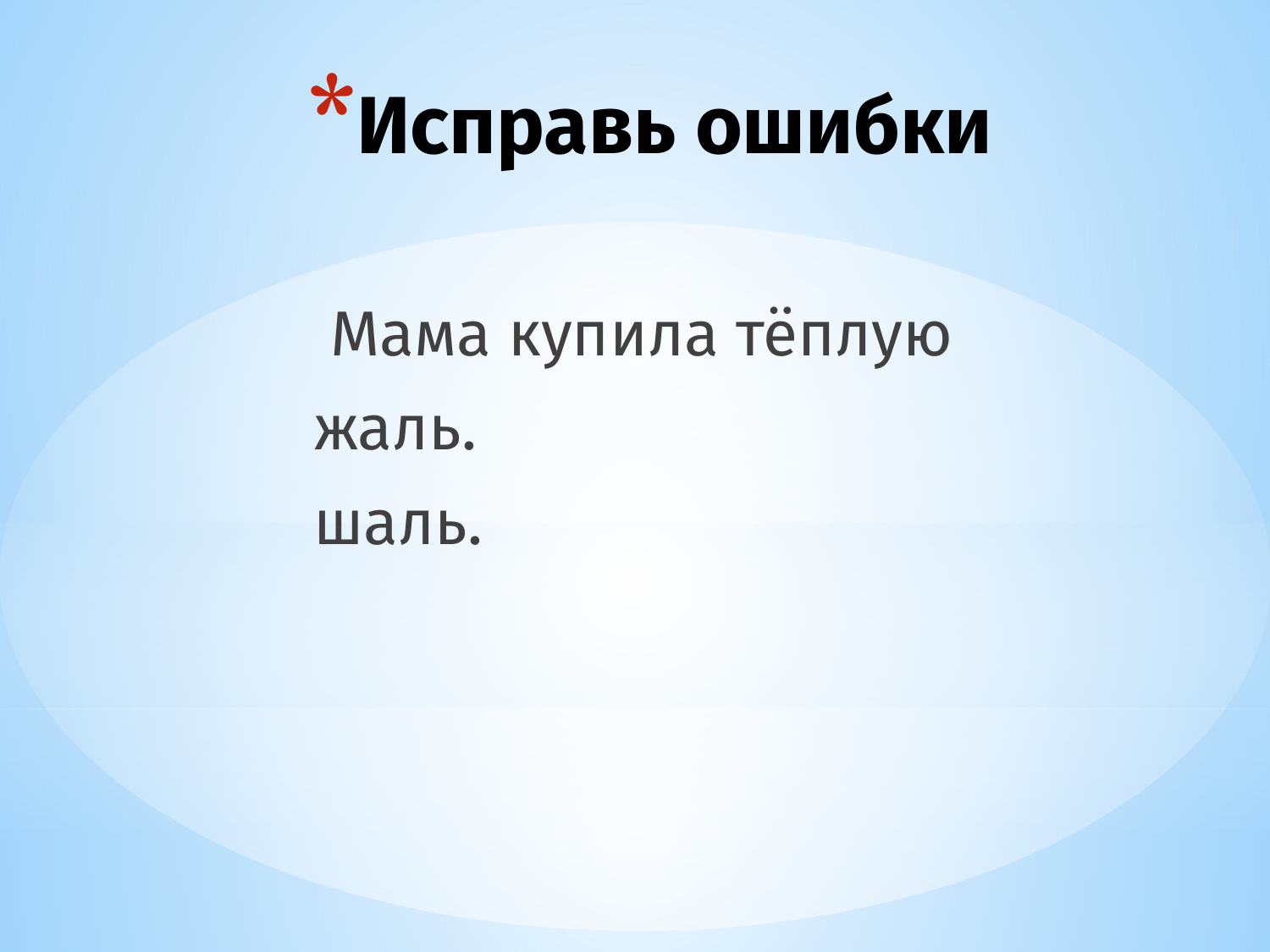

# Исправь ошибки
 Мама купила тёплую
жаль.
шаль.